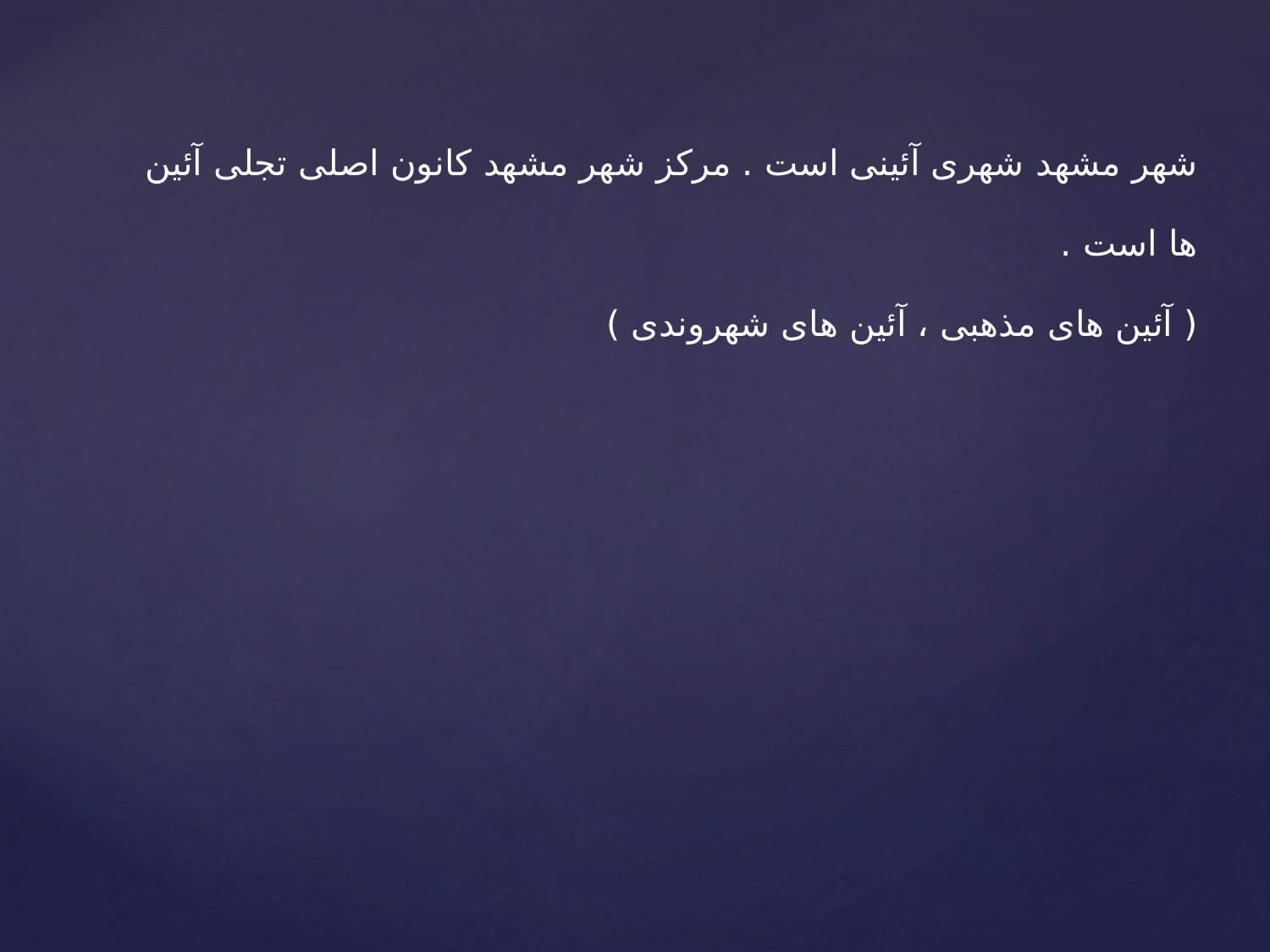

شهر مشهد شهری آئینی است . مرکز شهر مشهد کانون اصلی تجلی آئین ها است .
( آئین های مذهبی ، آئین های شهروندی )